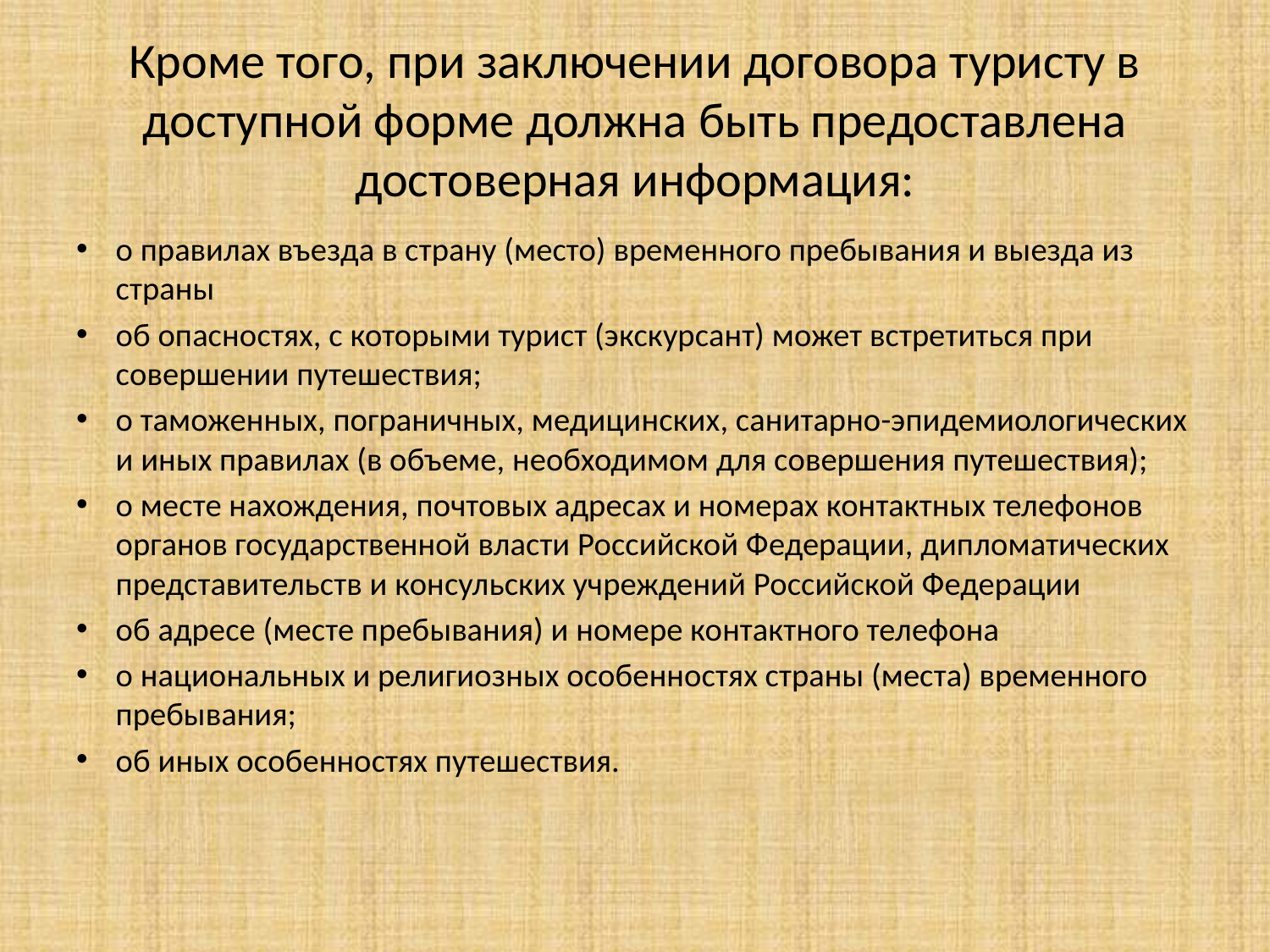

# Кроме того, при заключении договора туристу в доступной форме должна быть предоставлена достоверная информация:
о правилах въезда в страну (место) временного пребывания и выезда из страны
об опасностях, с которыми турист (экскурсант) может встретиться при совершении путешествия;
о таможенных, пограничных, медицинских, санитарно-эпидемиологических и иных правилах (в объеме, необходимом для совершения путешествия);
о месте нахождения, почтовых адресах и номерах контактных телефонов органов государственной власти Российской Федерации, дипломатических представительств и консульских учреждений Российской Федерации
об адресе (месте пребывания) и номере контактного телефона
о национальных и религиозных особенностях страны (места) временного пребывания;
об иных особенностях путешествия.